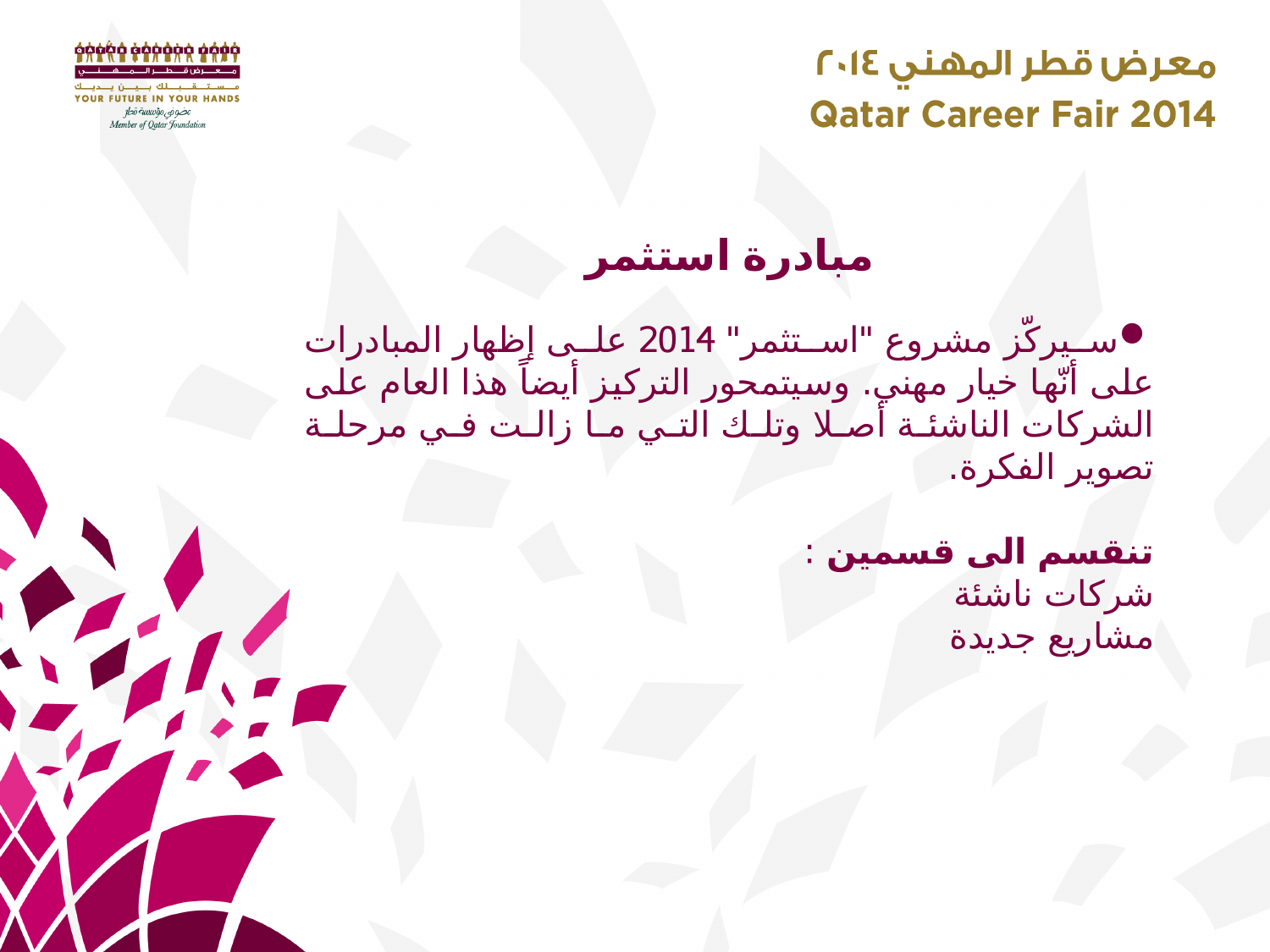

مبادرة استثمر

سيركّز مشروع "استثمر" 2014 على إظهار المبادرات على أنّها خيار مهني. وسيتمحور التركيز أيضاً هذا العام على الشركات الناشئة أصلا وتلك التي ما زالت في مرحلة تصوير الفكرة.

تنقسم الى قسمين :
شركات ناشئة
مشاريع جديدة